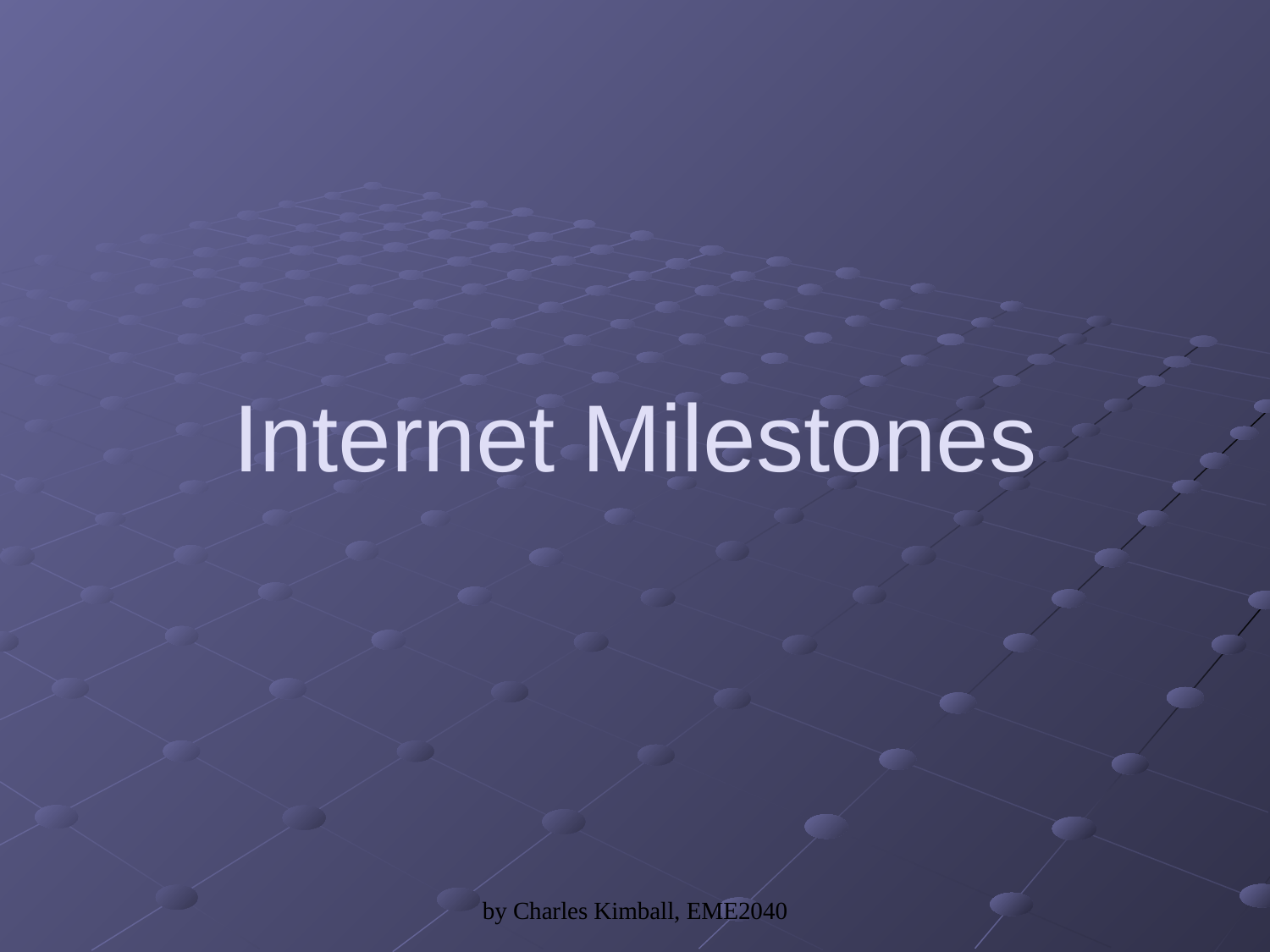

# Internet Milestones

by Charles Kimball, EME2040